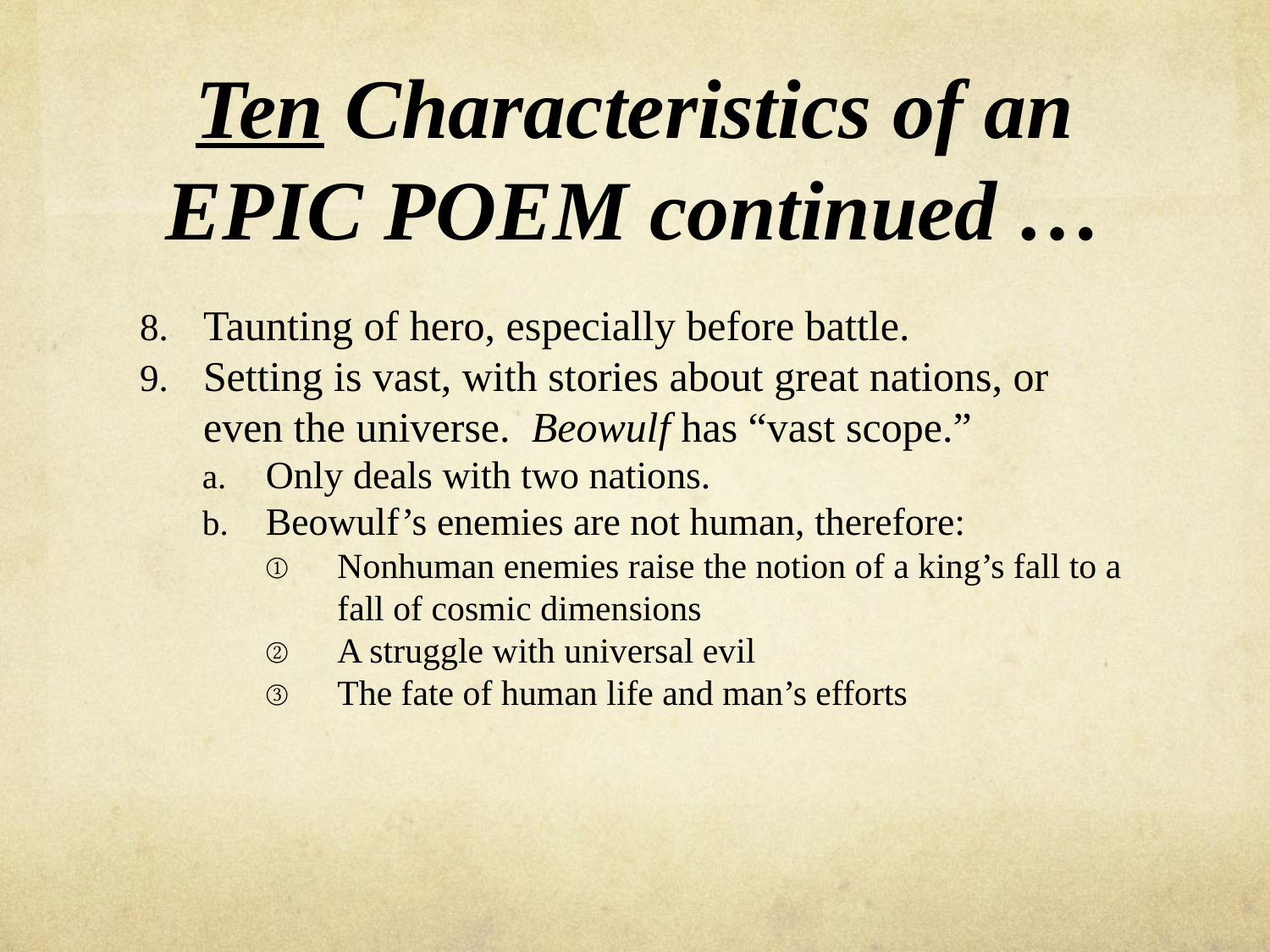

# Ten Characteristics of an EPIC POEM continued …

Taunting of hero, especially before battle.
Setting is vast, with stories about great nations, or even the universe.  Beowulf has “vast scope.”
Only deals with two nations.
Beowulf’s enemies are not human, therefore:
Nonhuman enemies raise the notion of a king’s fall to a fall of cosmic dimensions
A struggle with universal evil
The fate of human life and man’s efforts